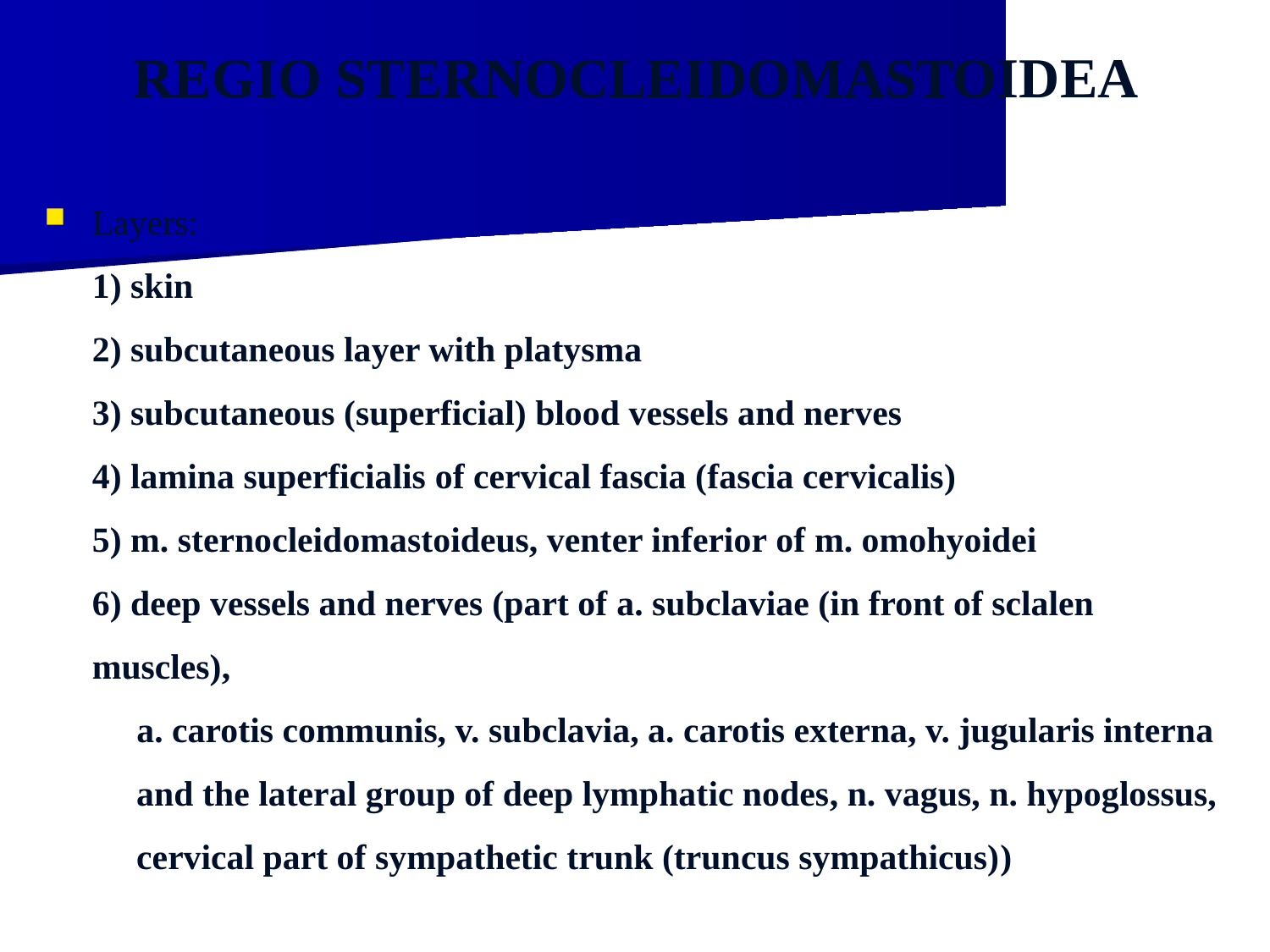

REGIO STERNOCLEIDOMASTOIDEA
Layers:
1) skin
2) subcutaneous layer with platysma
3) subcutaneous (superficial) blood vessels and nerves
4) lamina superficialis of cervical fascia (fascia cervicalis)
5) m. sternocleidomastoideus, venter inferior of m. omohyoidei
6) deep vessels and nerves (part of a. subclaviae (in front of sclalen muscles),
     a. carotis communis, v. subclavia, a. carotis externa, v. jugularis interna
     and the lateral group of deep lymphatic nodes, n. vagus, n. hypoglossus,
     cervical part of sympathetic trunk (truncus sympathicus))